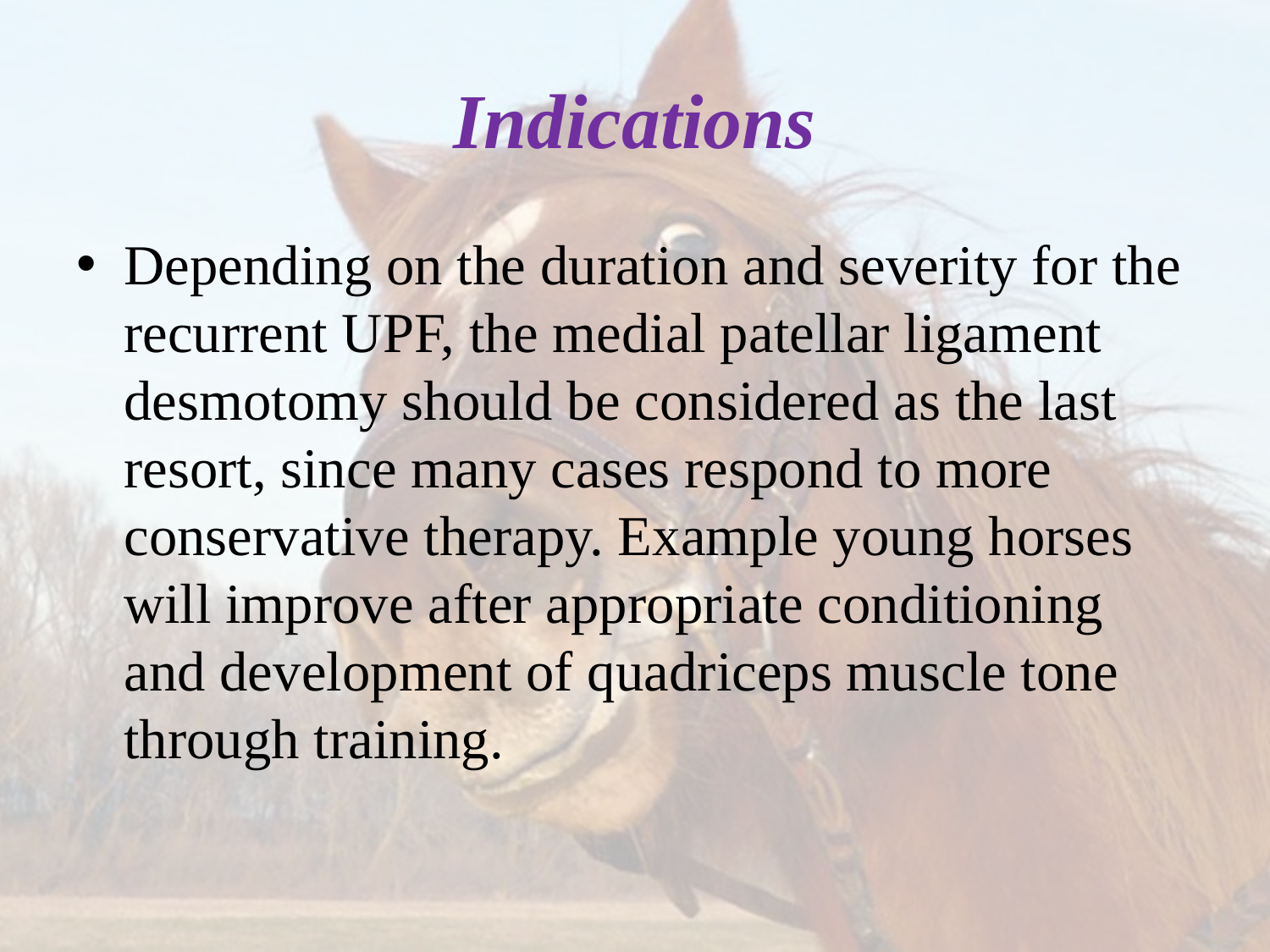

# Indications
Depending on the duration and severity for the recurrent UPF, the medial patellar ligament desmotomy should be considered as the last resort, since many cases respond to more conservative therapy. Example young horses will improve after appropriate conditioning and development of quadriceps muscle tone through training.